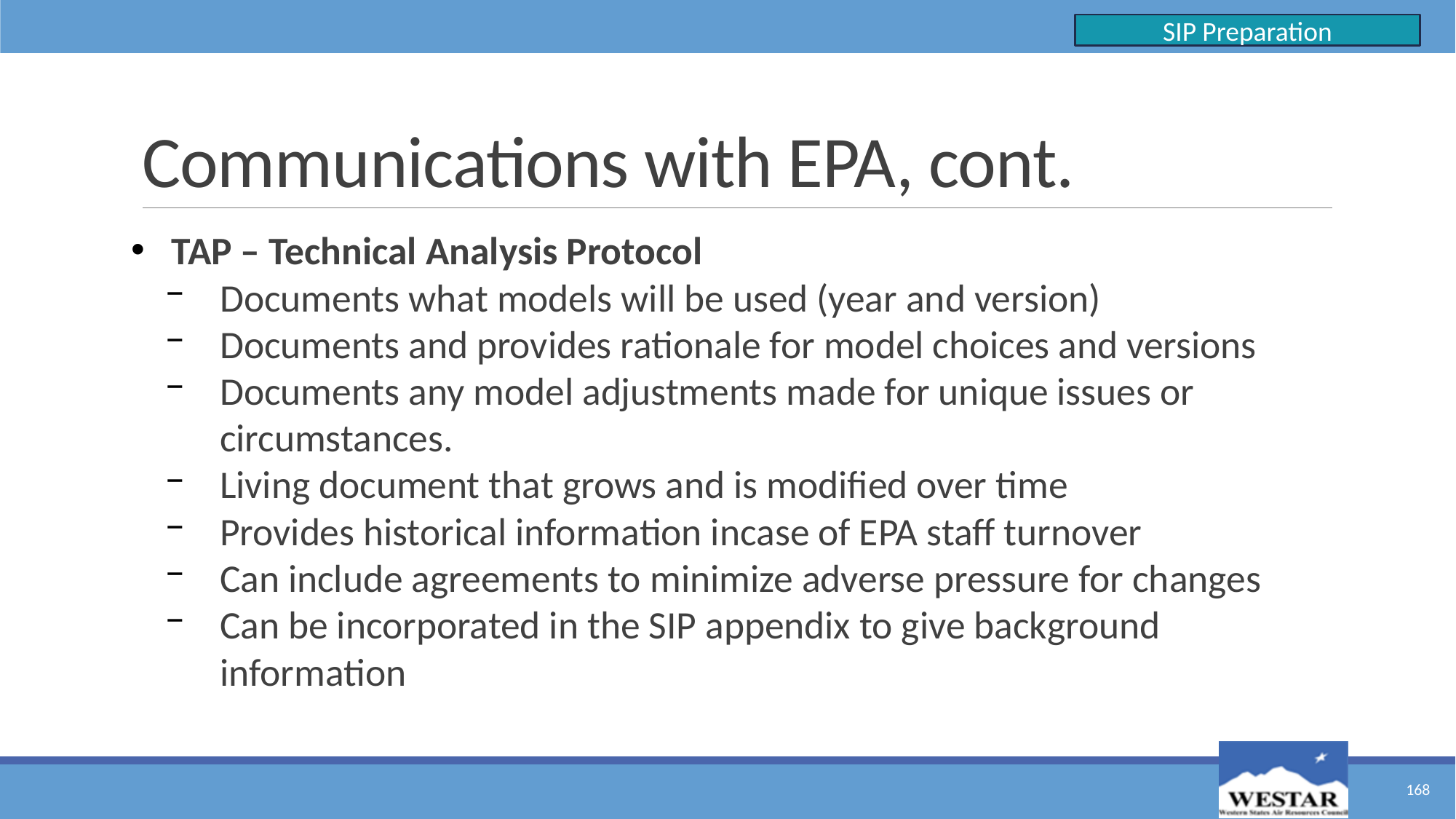

SIP Preparation
# Communications with EPA, cont.
TAP – Technical Analysis Protocol
Documents what models will be used (year and version)
Documents and provides rationale for model choices and versions
Documents any model adjustments made for unique issues or circumstances.
Living document that grows and is modified over time
Provides historical information incase of EPA staff turnover
Can include agreements to minimize adverse pressure for changes
Can be incorporated in the SIP appendix to give background information
168